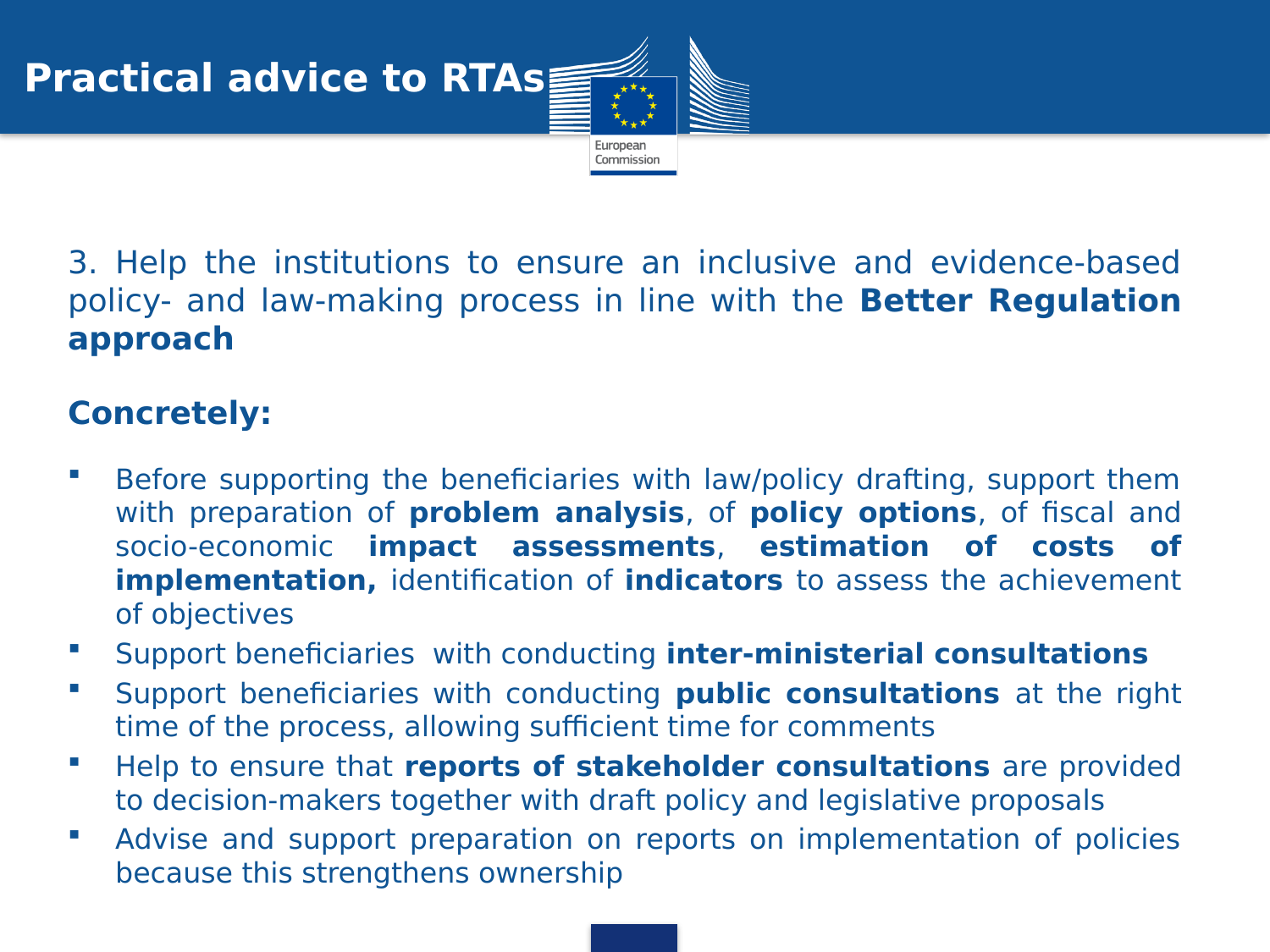

Practical advice to RTAs
3. Help the institutions to ensure an inclusive and evidence-based policy- and law-making process in line with the Better Regulation approach

Concretely:

Before supporting the beneficiaries with law/policy drafting, support them with preparation of problem analysis, of policy options, of fiscal and socio-economic impact assessments, estimation of costs of implementation, identification of indicators to assess the achievement of objectives
Support beneficiaries  with conducting inter-ministerial consultations
Support beneficiaries with conducting public consultations at the right time of the process, allowing sufficient time for comments
Help to ensure that reports of stakeholder consultations are provided to decision-makers together with draft policy and legislative proposals
Advise and support preparation on reports on implementation of policies because this strengthens ownership